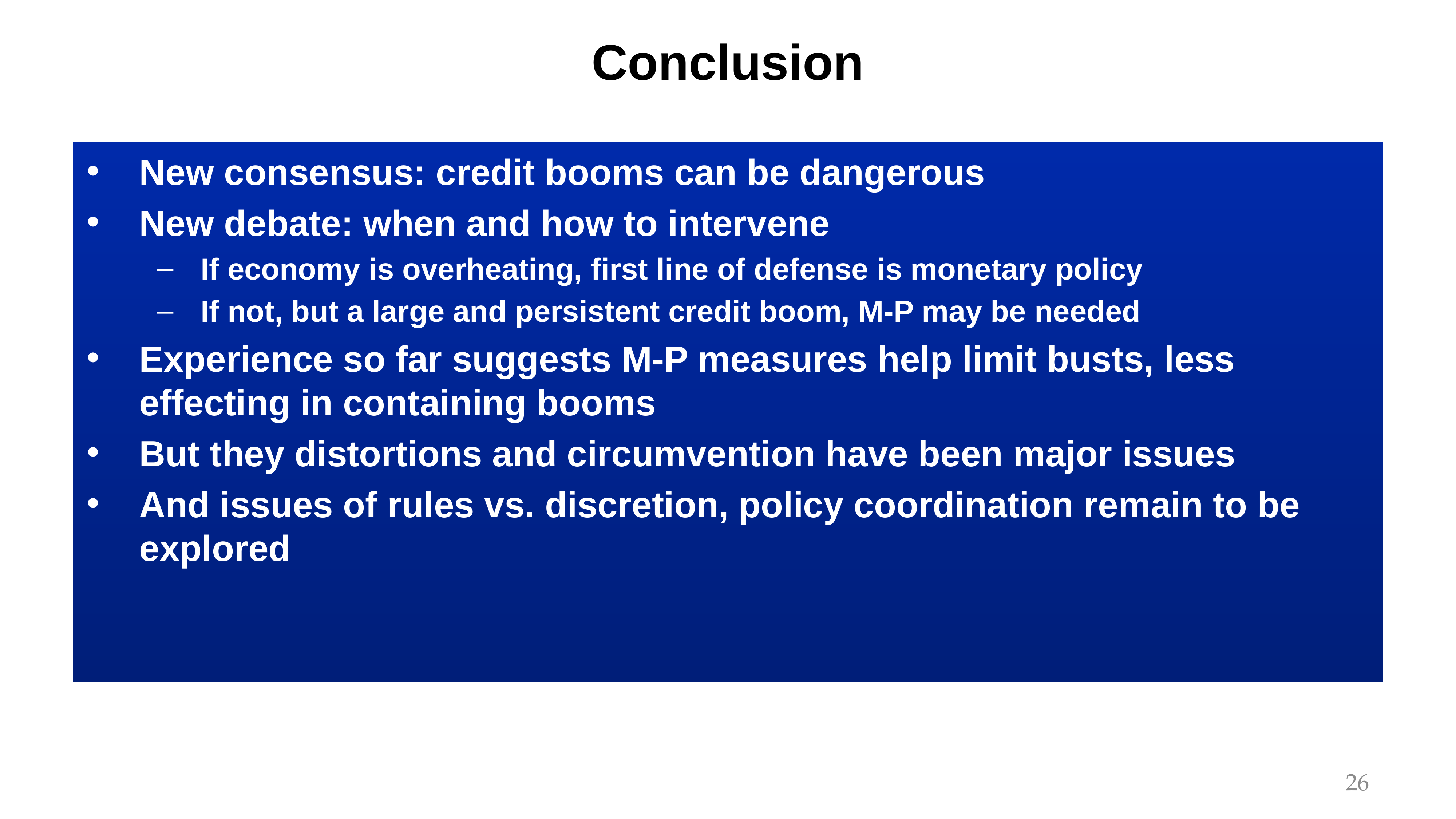

Conclusion
New consensus: credit booms can be dangerous
New debate: when and how to intervene
If economy is overheating, first line of defense is monetary policy
If not, but a large and persistent credit boom, M-P may be needed
Experience so far suggests M-P measures help limit busts, less effecting in containing booms
But they distortions and circumvention have been major issues
And issues of rules vs. discretion, policy coordination remain to be explored
26